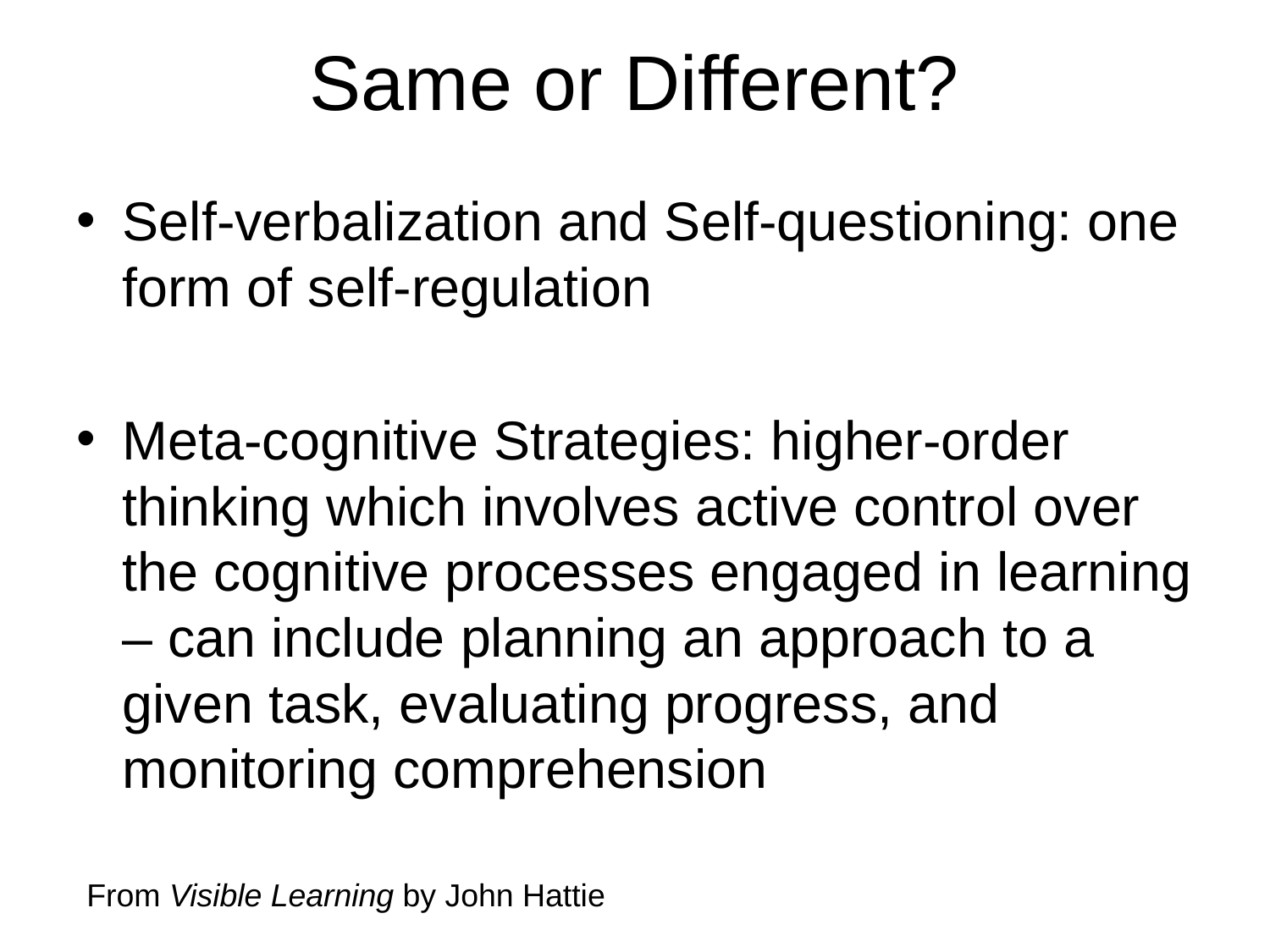

# Same or Different?
Self-verbalization and Self-questioning: one form of self-regulation

Meta-cognitive Strategies: higher-order thinking which involves active control over the cognitive processes engaged in learning – can include planning an approach to a given task, evaluating progress, and monitoring comprehension

From Visible Learning by John Hattie